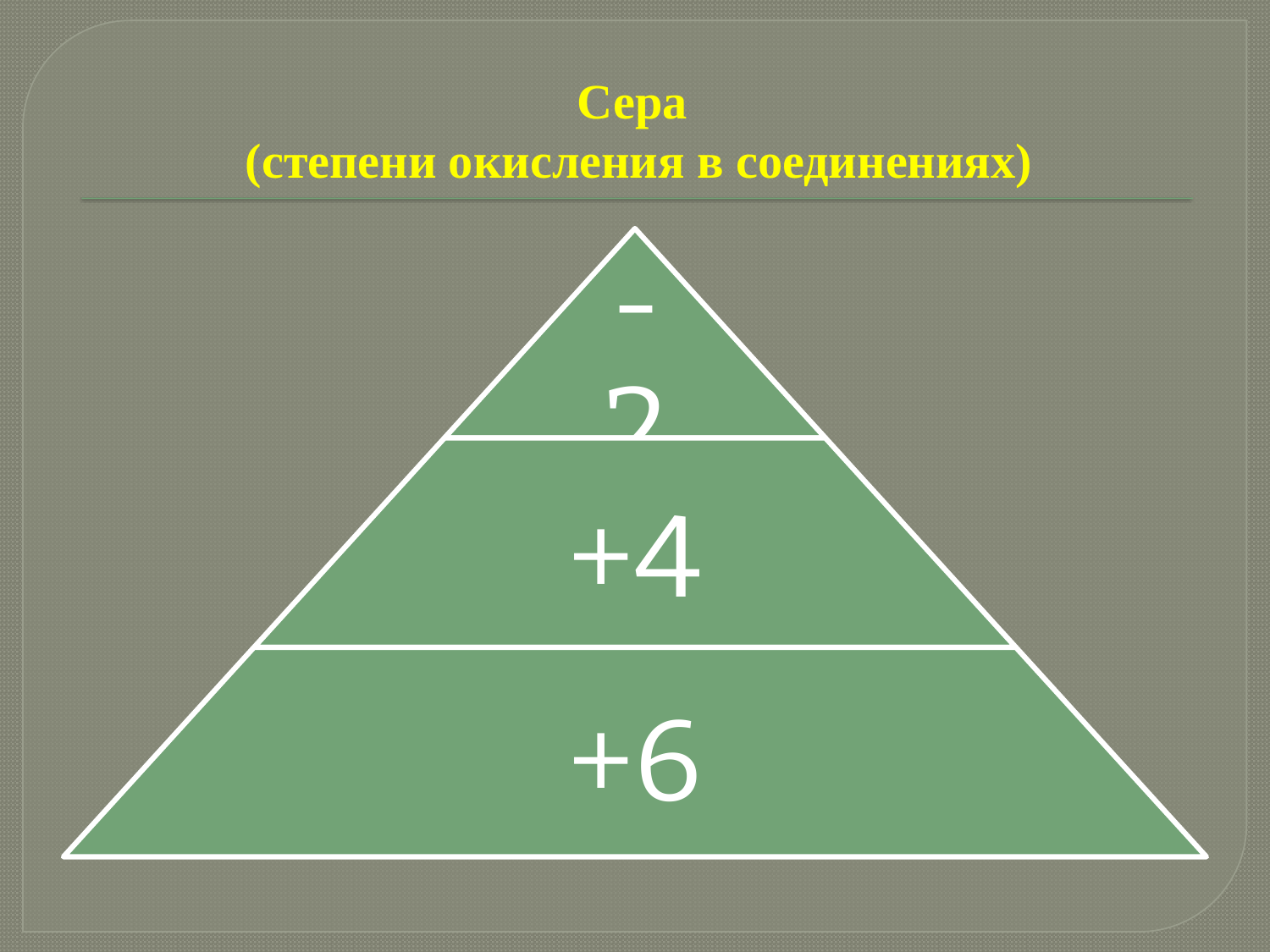

# Сера (степени окисления в соединениях)
-2
+4
+6